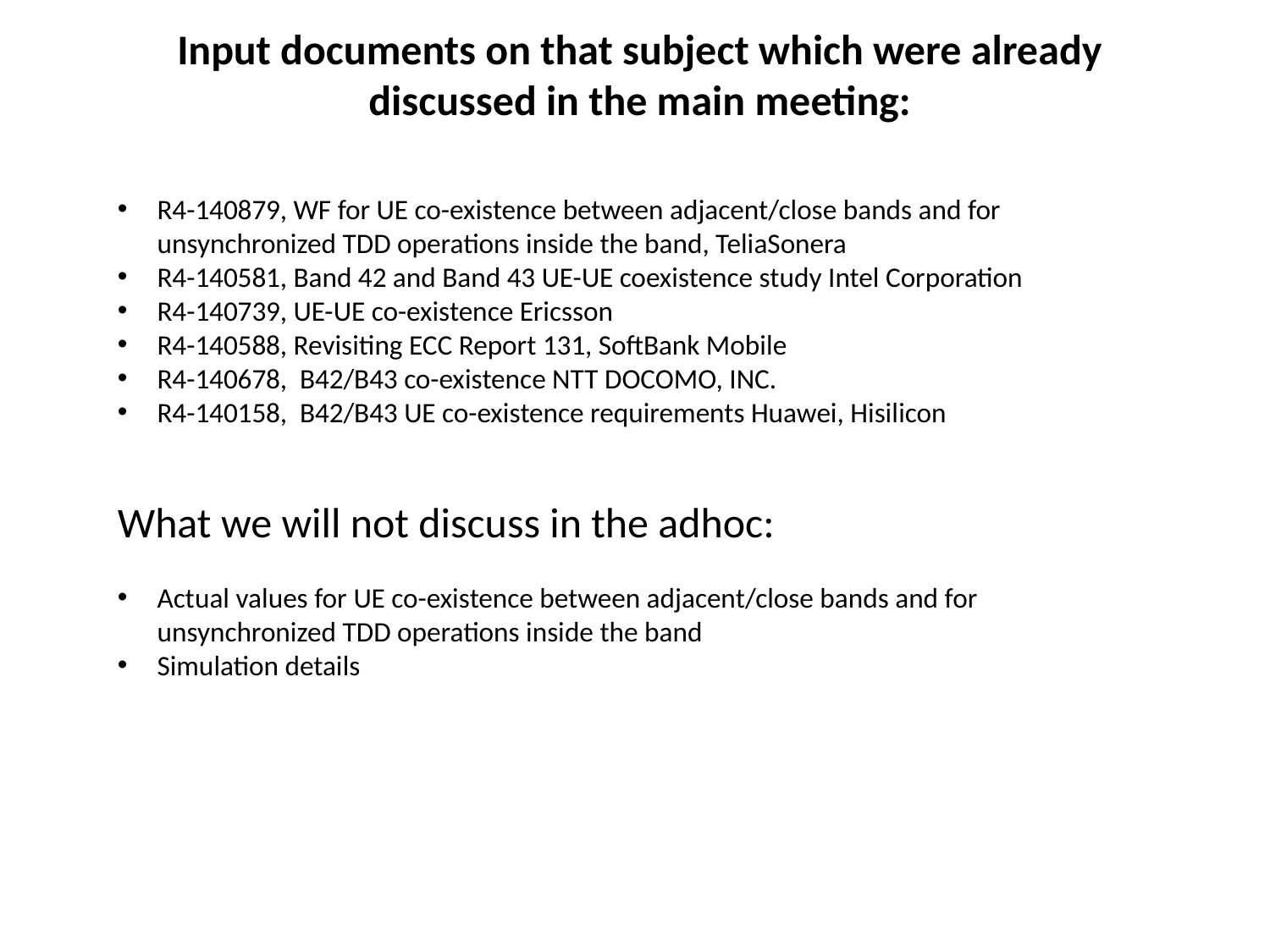

Input documents on that subject which were already discussed in the main meeting:

R4-140879, WF for UE co-existence between adjacent/close bands and for unsynchronized TDD operations inside the band, TeliaSonera
R4-140581, Band 42 and Band 43 UE-UE coexistence study Intel Corporation
R4-140739, UE-UE co-existence Ericsson
R4-140588, Revisiting ECC Report 131, SoftBank Mobile
R4-140678,  B42/B43 co-existence NTT DOCOMO, INC.
R4-140158,  B42/B43 UE co-existence requirements Huawei, Hisilicon

What we will not discuss in the adhoc:

Actual values for UE co-existence between adjacent/close bands and for unsynchronized TDD operations inside the band
Simulation details